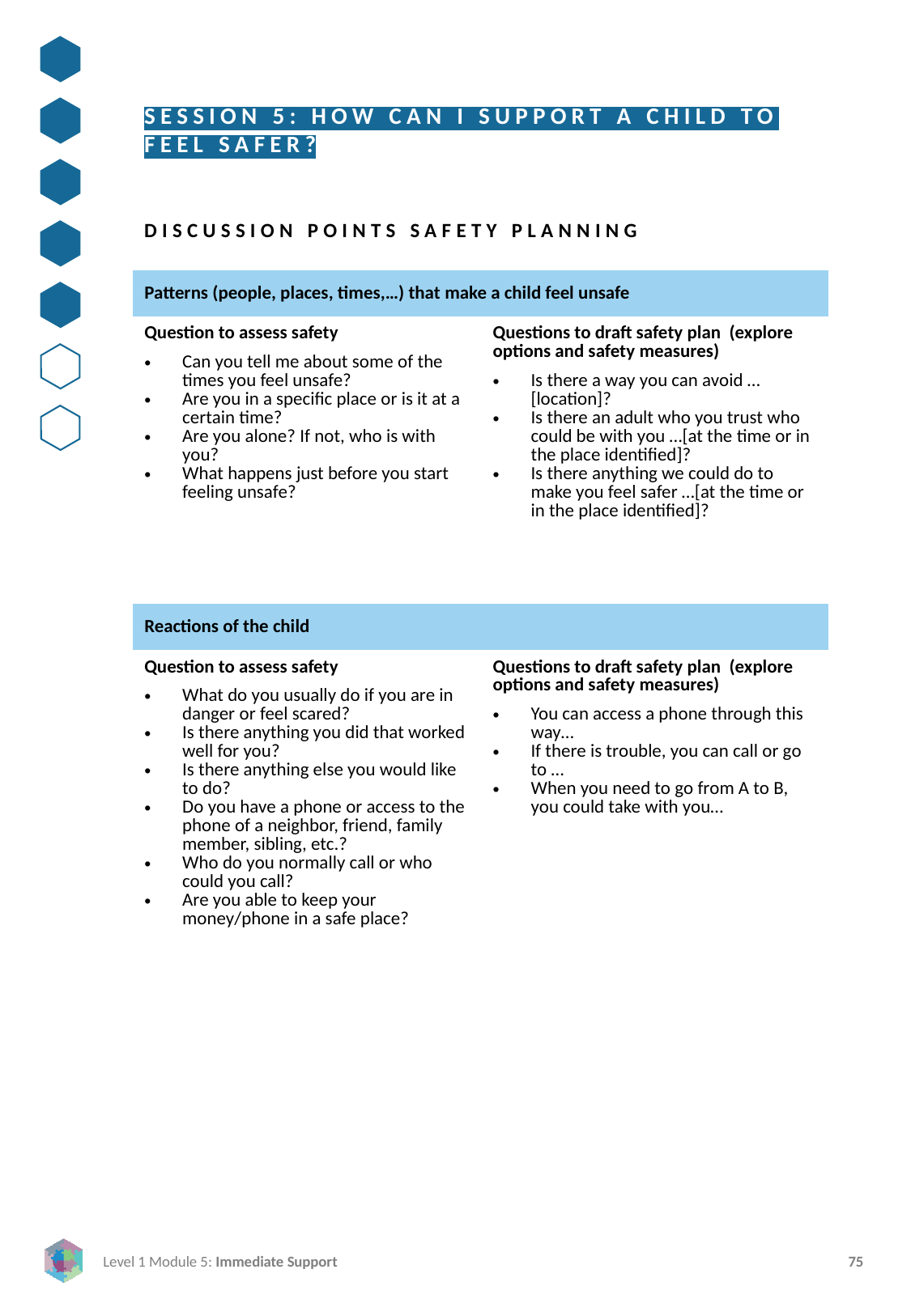

SESSION 5: HOW CAN I SUPPORT A CHILD TO FEEL SAFER?

DISCUSSION POINTS SAFETY PLANNING

| Patterns (people, places, times,…) that make a child feel unsafe |  |
| --- | --- |
| Question to assess safety Can you tell me about some of the times you feel unsafe? Are you in a specific place or is it at a certain time? Are you alone? If not, who is with you? What happens just before you start feeling unsafe? | Questions to draft safety plan (explore options and safety measures) Is there a way you can avoid …[location]? Is there an adult who you trust who could be with you …[at the time or in the place identified]? Is there anything we could do to make you feel safer …[at the time or in the place identified]? |

| Reactions of the child |  |
| --- | --- |
| Question to assess safety What do you usually do if you are in danger or feel scared? Is there anything you did that worked well for you? Is there anything else you would like to do? Do you have a phone or access to the phone of a neighbor, friend, family member, sibling, etc.? Who do you normally call or who could you call? Are you able to keep your money/phone in a safe place? | Questions to draft safety plan (explore options and safety measures) You can access a phone through this way… If there is trouble, you can call or go to … When you need to go from A to B, you could take with you… |